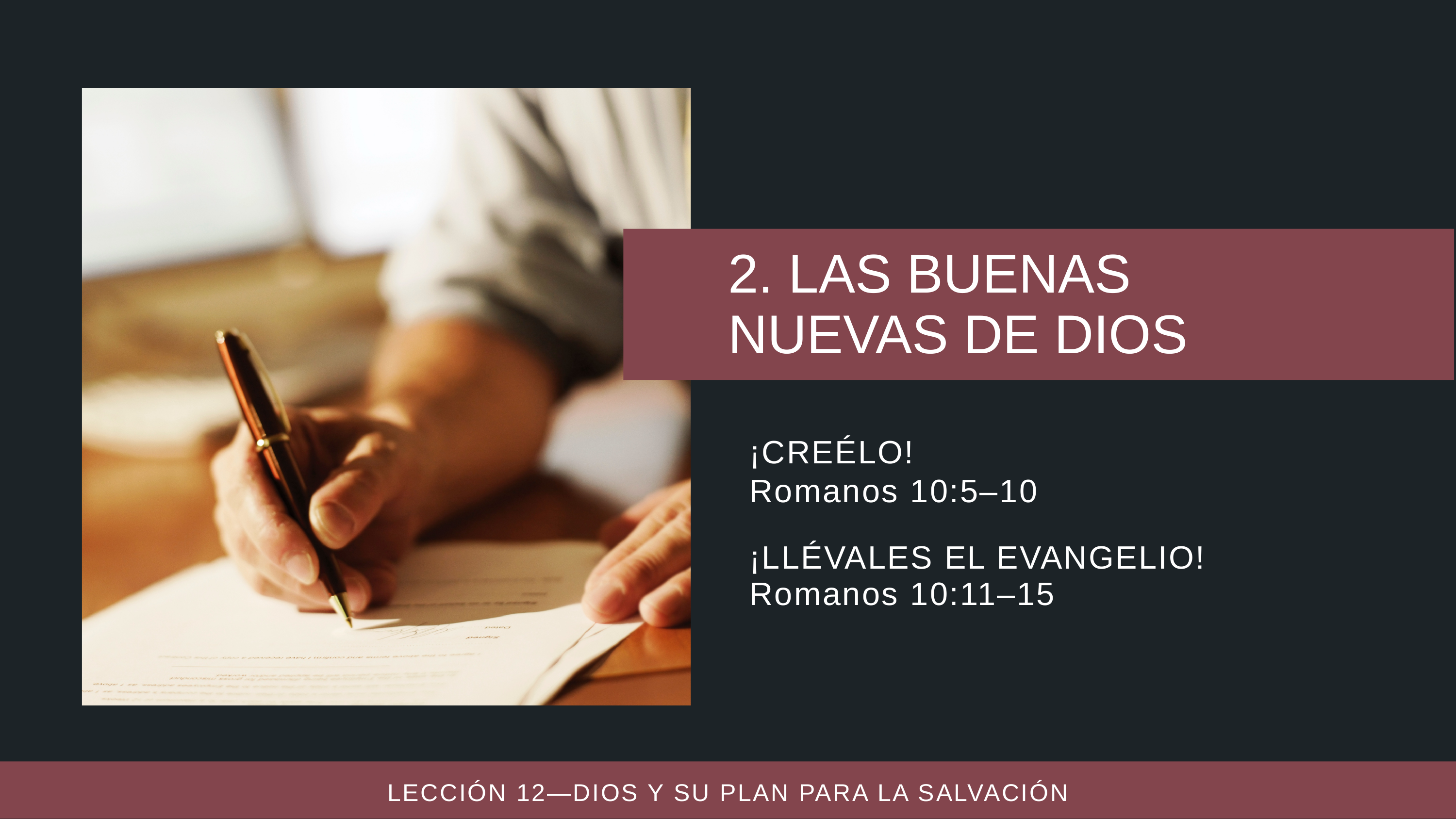

¡CREÉLO!
Romanos 10:5–10
¡LLÉVALES EL EVANGELIO!
Romanos 10:11–15